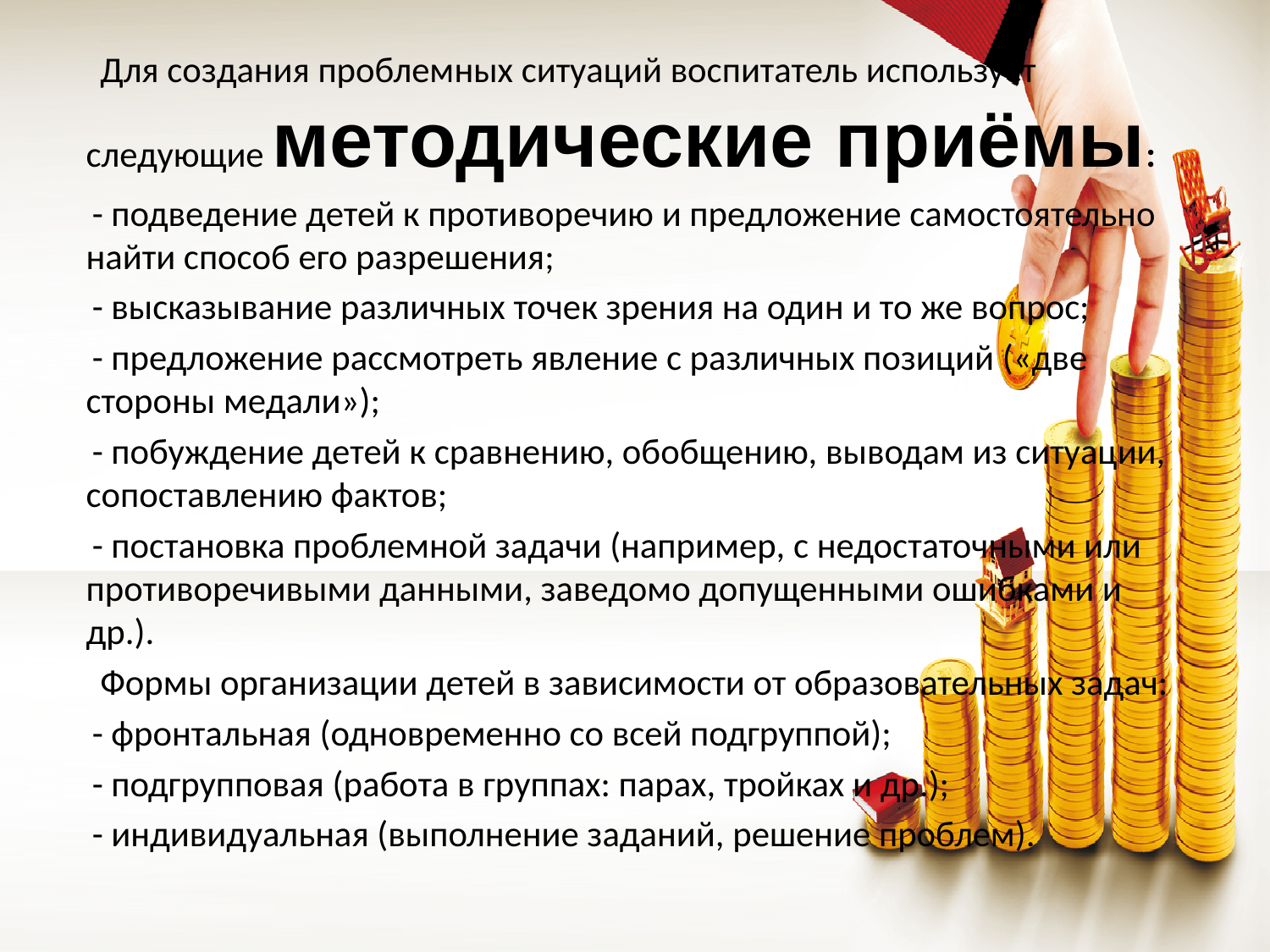

#
       Для создания проблемных ситуаций воспитатель использует следующие методические приёмы:
      - подведение детей к противоречию и предложение самостоятельно найти способ его разрешения;
      - высказывание различных точек зрения на один и то же вопрос;
      - предложение рассмотреть явление с различных позиций («две стороны медали»);
      - побуждение детей к сравнению, обобщению, выводам из ситуации, сопоставлению фактов;
      - постановка проблемной задачи (например, с недостаточными или противоречивыми данными, заведомо допущенными ошибками и др.).
       Формы организации детей в зависимости от образовательных задач:
      - фронтальная (одновременно со всей подгруппой);
      - подгрупповая (работа в группах: парах, тройках и др.);
      - индивидуальная (выполнение заданий, решение проблем).